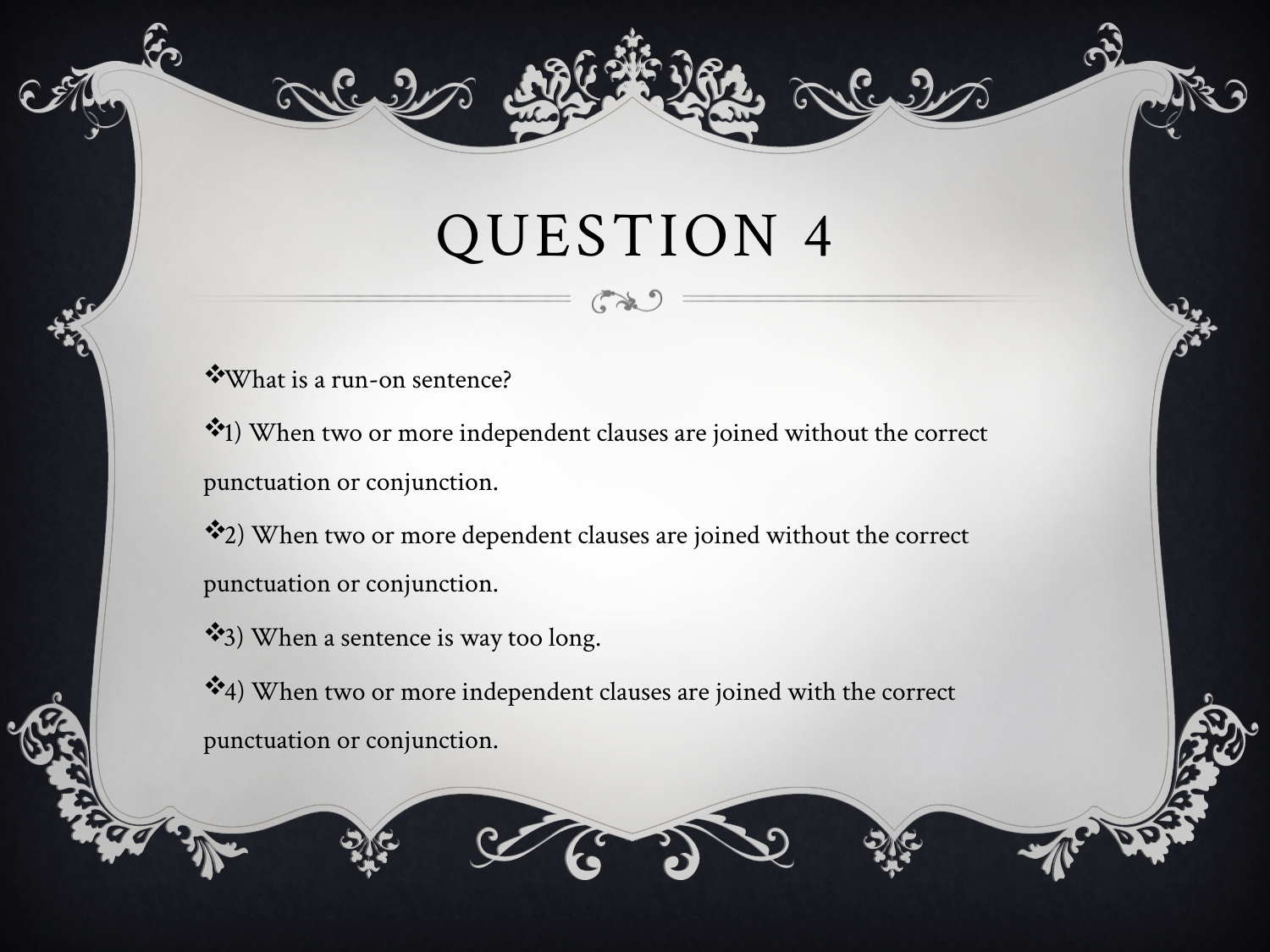

# Question 4
What is a run-on sentence?
1) When two or more independent clauses are joined without the correct punctuation or conjunction.
2) When two or more dependent clauses are joined without the correct punctuation or conjunction.
3) When a sentence is way too long.
4) When two or more independent clauses are joined with the correct punctuation or conjunction.